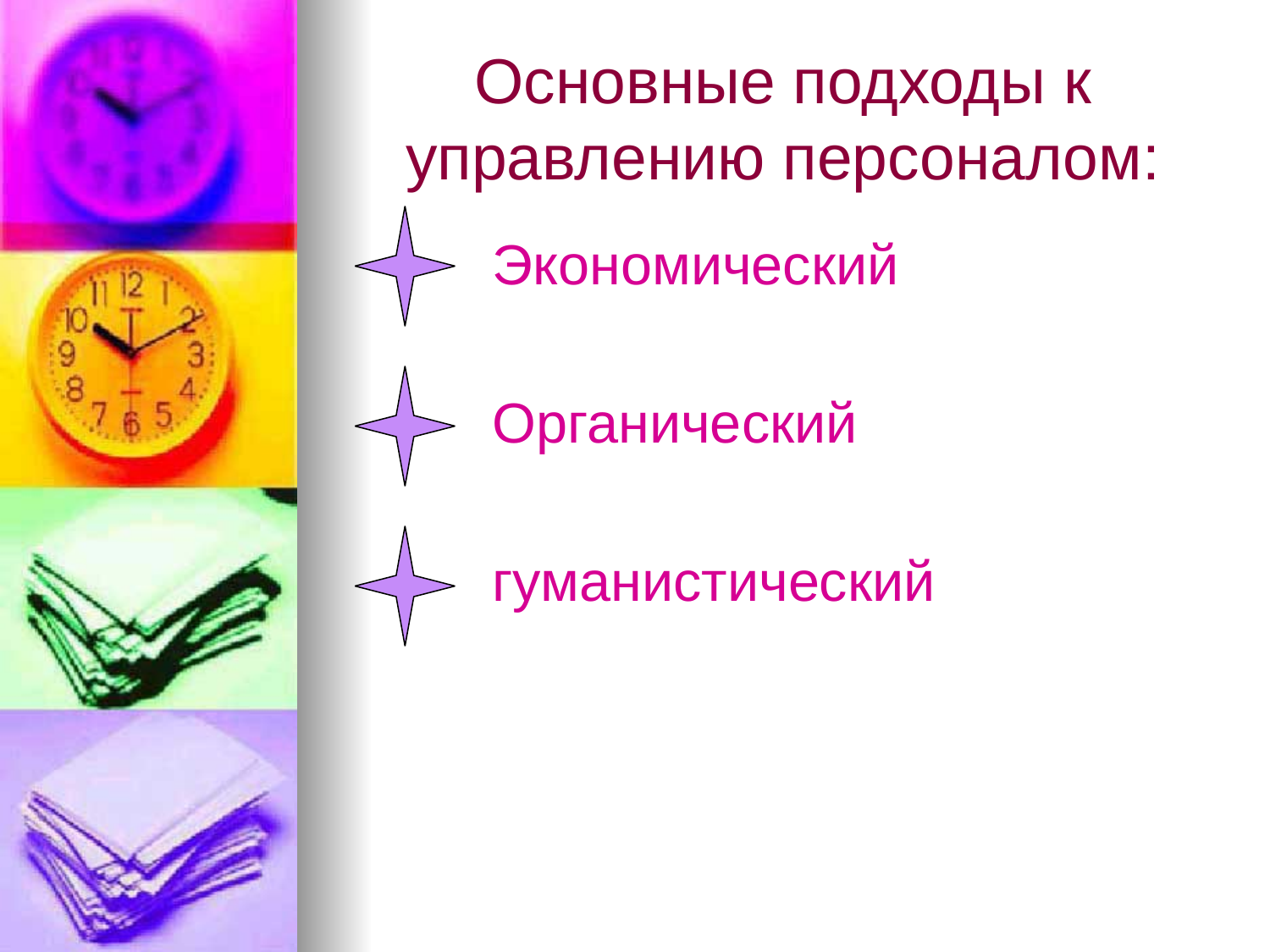

# Основные подходы к управлению персоналом:

         Экономический

         Органический

         гуманистический